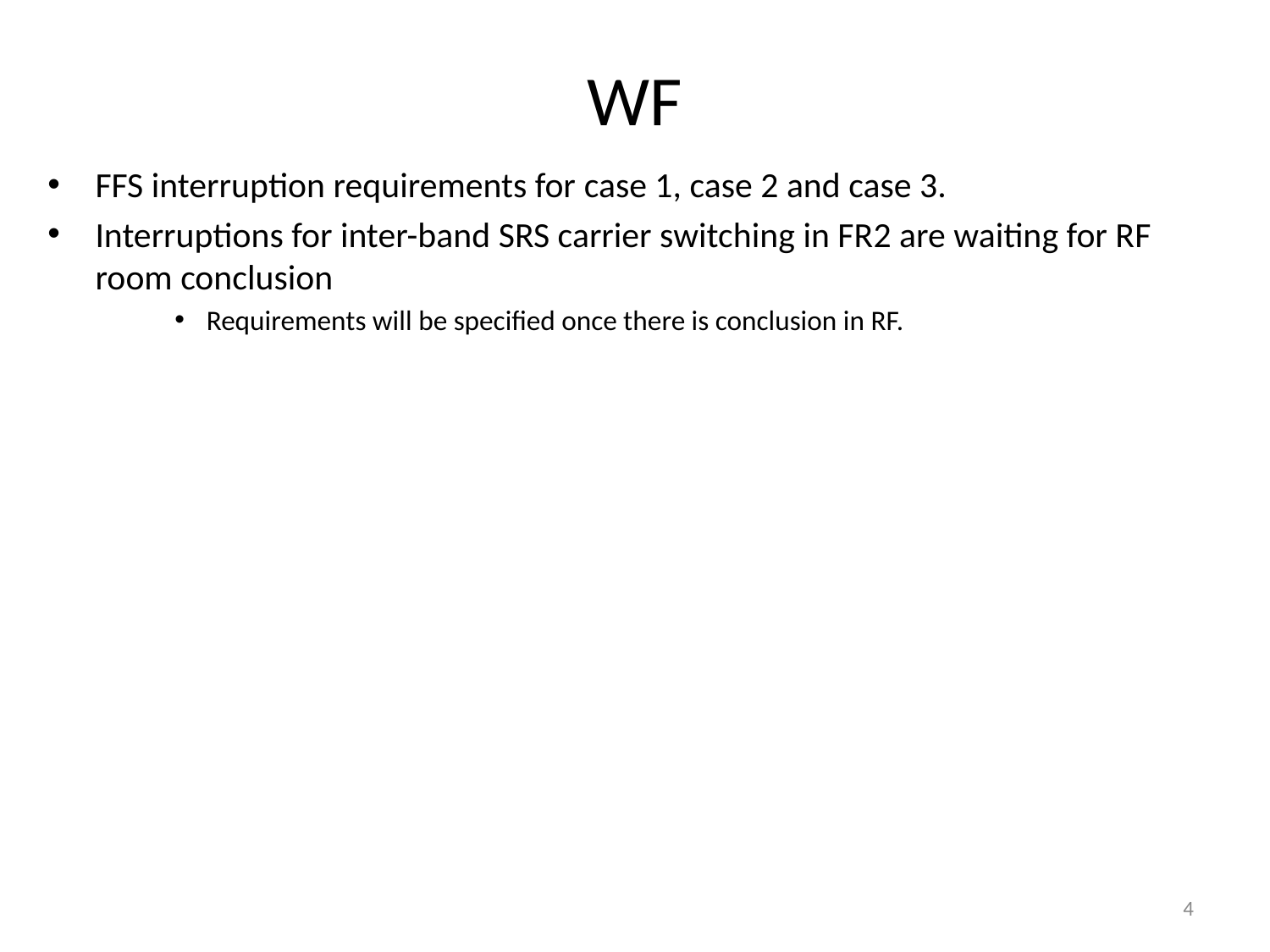

# WF
FFS interruption requirements for case 1, case 2 and case 3.
Interruptions for inter-band SRS carrier switching in FR2 are waiting for RF room conclusion
Requirements will be specified once there is conclusion in RF.
4